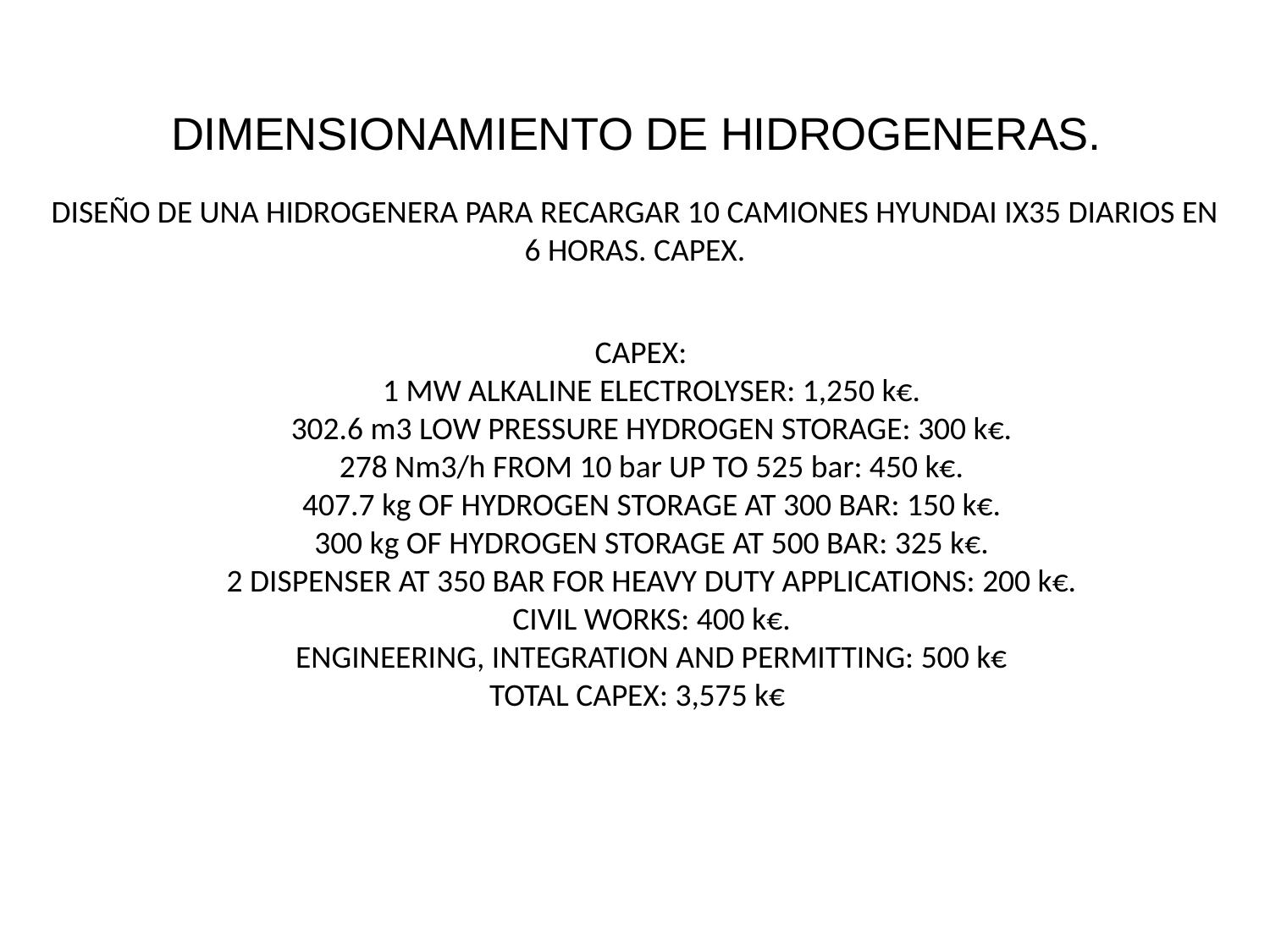

DIMENSIONAMIENTO DE HIDROGENERAS.
DISEÑO DE UNA HIDROGENERA PARA RECARGAR 10 CAMIONES HYUNDAI IX35 DIARIOS EN 6 HORAS. CAPEX.
CAPEX:
   1 MW ALKALINE ELECTROLYSER: 1,250 k€.
   302.6 m3 LOW PRESSURE HYDROGEN STORAGE: 300 k€.
   278 Nm3/h FROM 10 bar UP TO 525 bar: 450 k€.
   407.7 kg OF HYDROGEN STORAGE AT 300 BAR: 150 k€.
   300 kg OF HYDROGEN STORAGE AT 500 BAR: 325 k€.
   2 DISPENSER AT 350 BAR FOR HEAVY DUTY APPLICATIONS: 200 k€.
   CIVIL WORKS: 400 k€.
   ENGINEERING, INTEGRATION AND PERMITTING: 500 k€
TOTAL CAPEX: 3,575 k€